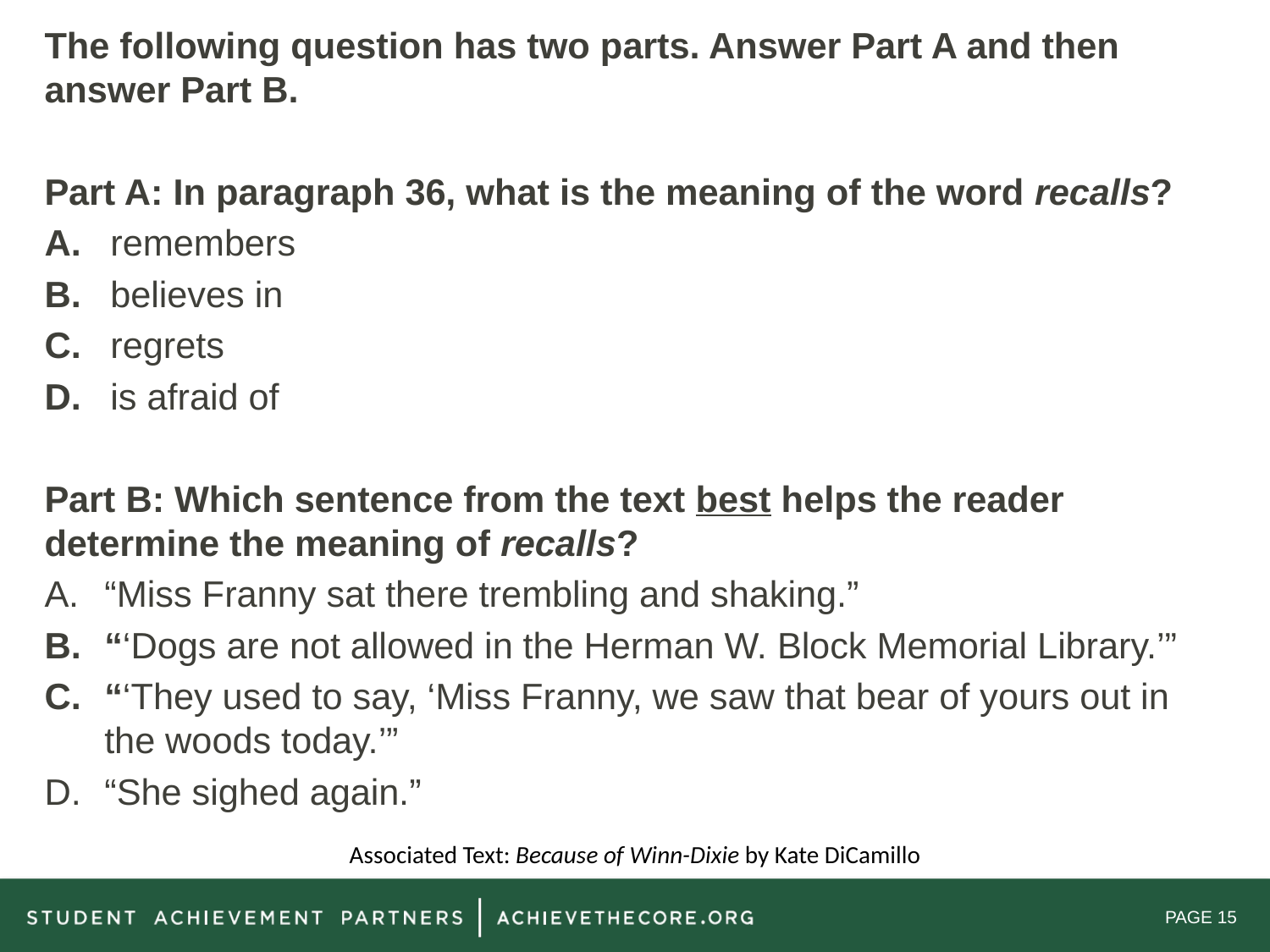

The following question has two parts. Answer Part A and then answer Part B.

Part A: In paragraph 36, what is the meaning of the word recalls?
A.	remembers
B.	believes in
C.	regrets
D.	is afraid of

Part B: Which sentence from the text best helps the reader determine the meaning of recalls?
“Miss Franny sat there trembling and shaking.”
“‘Dogs are not allowed in the Herman W. Block Memorial Library.’”
“‘They used to say, ‘Miss Franny, we saw that bear of yours out in the woods today.’”
“She sighed again.”

Associated Text: Because of Winn-Dixie by Kate DiCamillo